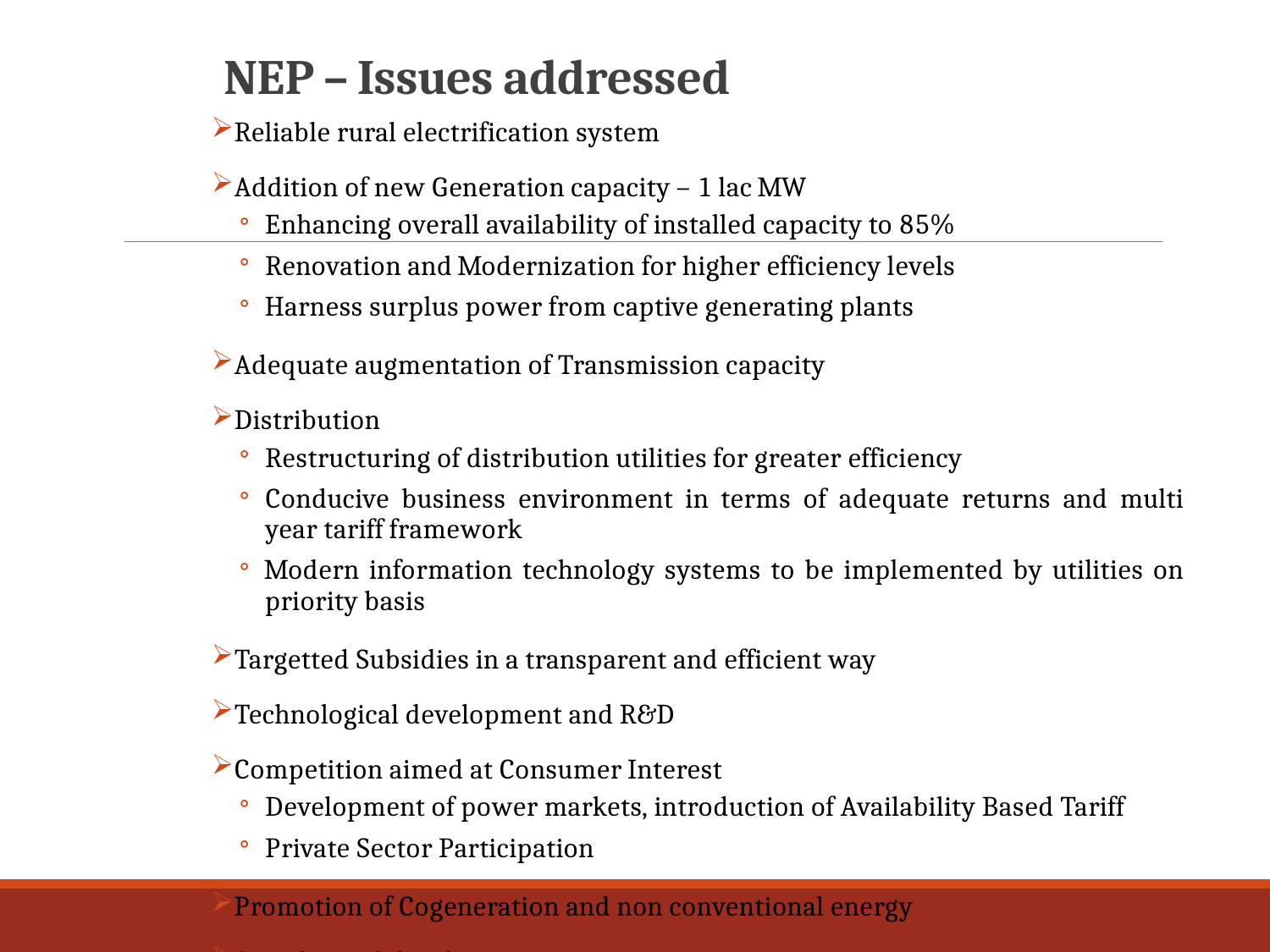

# NEP – Issues addressed
Reliable rural electrification system
Addition of new Generation capacity – 1 lac MW
Enhancing overall availability of installed capacity to 85%
Renovation and Modernization for higher efficiency levels
Harness surplus power from captive generating plants
Adequate augmentation of Transmission capacity
Distribution
Restructuring of distribution utilities for greater efficiency
Conducive business environment in terms of adequate returns and multi year tariff framework
Modern information technology systems to be implemented by utilities on priority basis
Targetted Subsidies in a transparent and efficient way
Technological development and R&D
Competition aimed at Consumer Interest
Development of power markets, introduction of Availability Based Tariff
Private Sector Participation
Promotion of Cogeneration and non conventional energy
Coordinated development